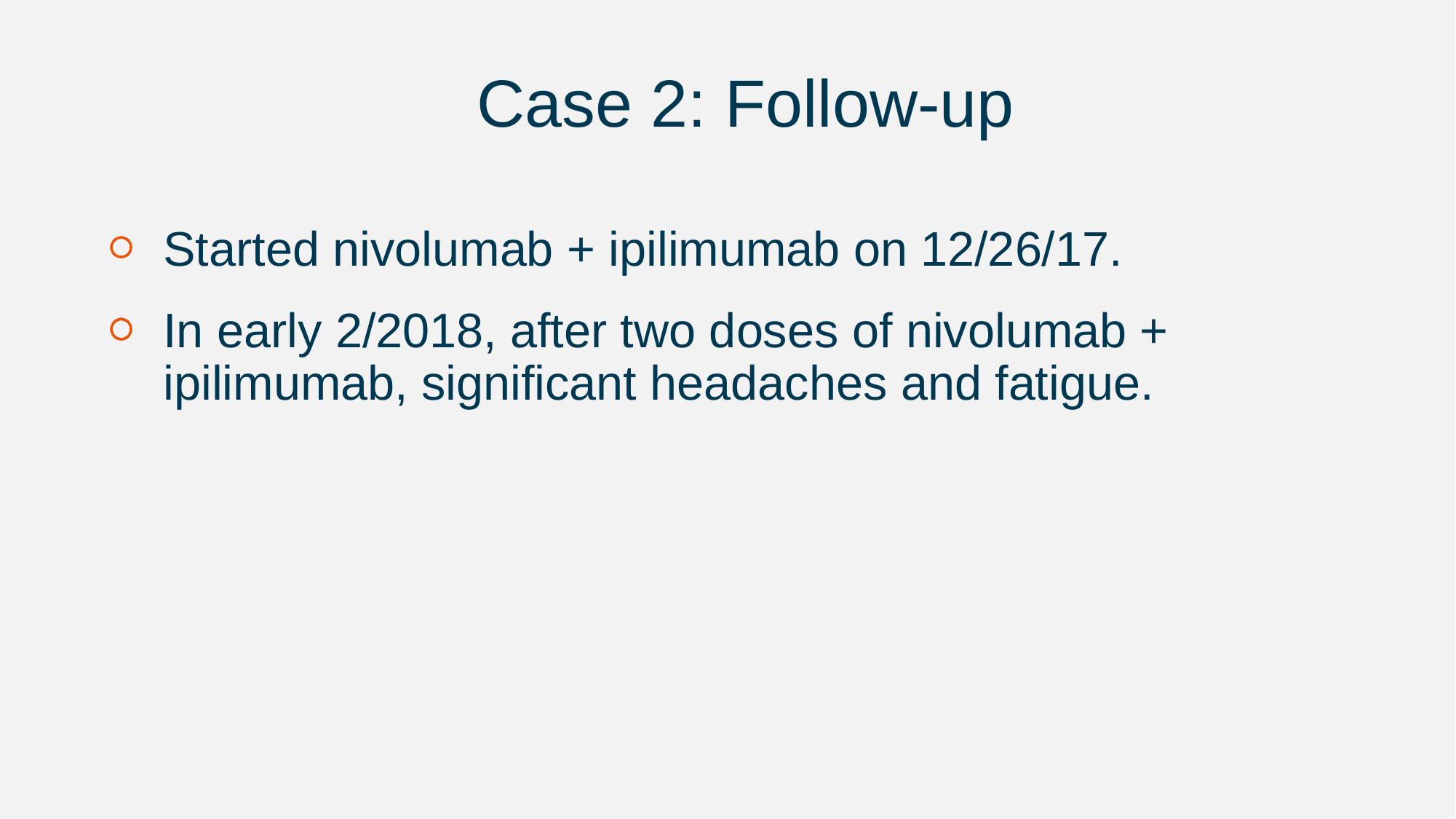

Case 2: Follow-up
Started nivolumab + ipilimumab on 12/26/17.
In early 2/2018, after two doses of nivolumab + ipilimumab, significant headaches and fatigue.